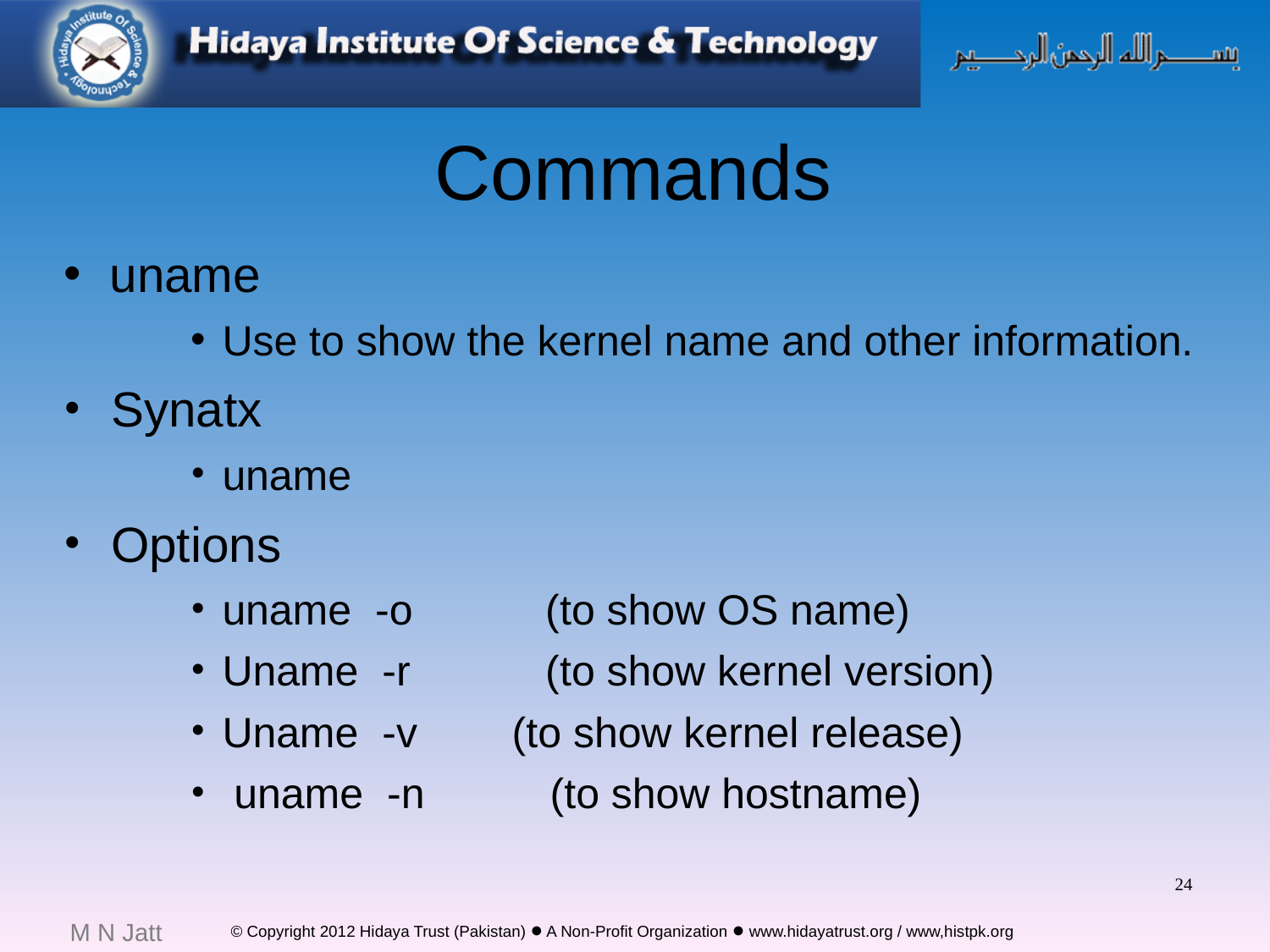

# Commands
uname
Use to show the kernel name and other information.
Synatx
uname
Options
uname  -o  	      (to show OS name)
Uname  -r  	      (to show kernel version)
Uname  -v        (to show kernel release)
 uname  -n 		 (to show hostname)

24